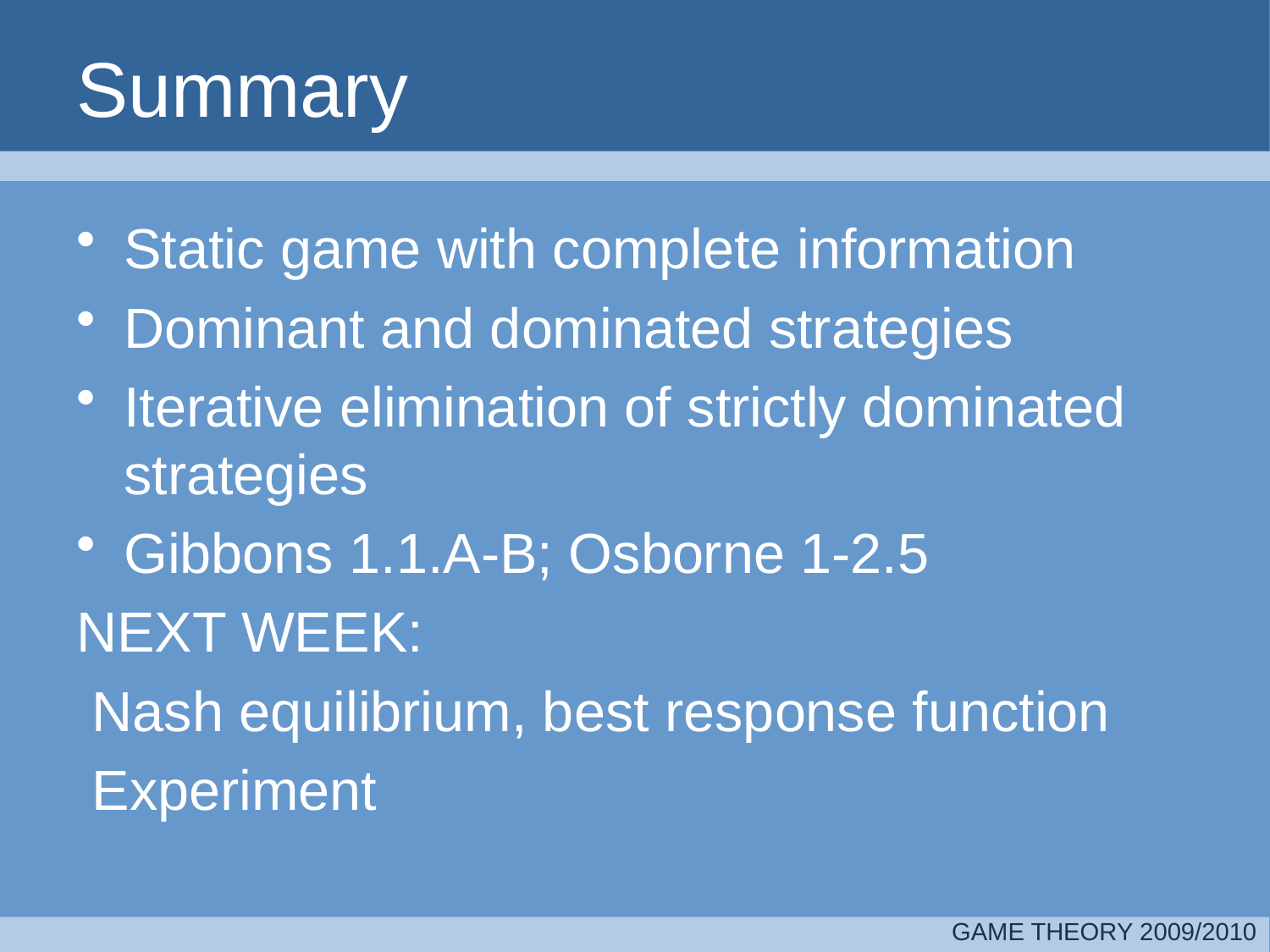

# Summary
Static game with complete information
Dominant and dominated strategies
Iterative elimination of strictly dominated strategies
Gibbons 1.1.A-B; Osborne 1-2.5
NEXT WEEK:
 Nash equilibrium, best response function
 Experiment

GAME THEORY 2009/2010